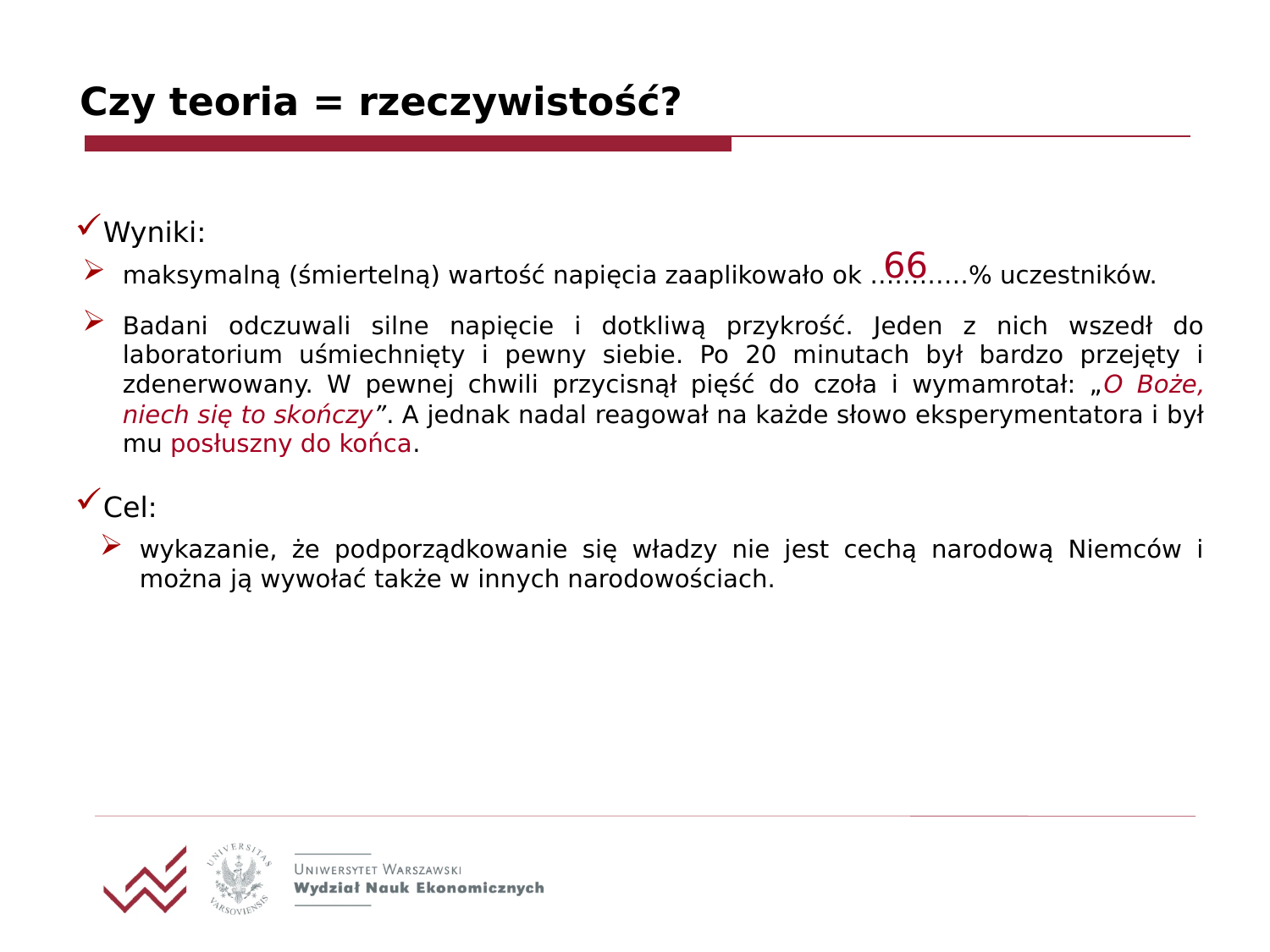

# Czy teoria = rzeczywistość?
Wyniki:
maksymalną (śmiertelną) wartość napięcia zaaplikowało ok …………% uczestników.
Badani odczuwali silne napięcie i dotkliwą przykrość. Jeden z nich wszedł do laboratorium uśmiechnięty i pewny siebie. Po 20 minutach był bardzo przejęty i zdenerwowany. W pewnej chwili przycisnął pięść do czoła i wymamrotał: „O Boże, niech się to skończy”. A jednak nadal reagował na każde słowo eksperymentatora i był mu posłuszny do końca.
Cel:
wykazanie, że podporządkowanie się władzy nie jest cechą narodową Niemców i można ją wywołać także w innych narodowościach.

66